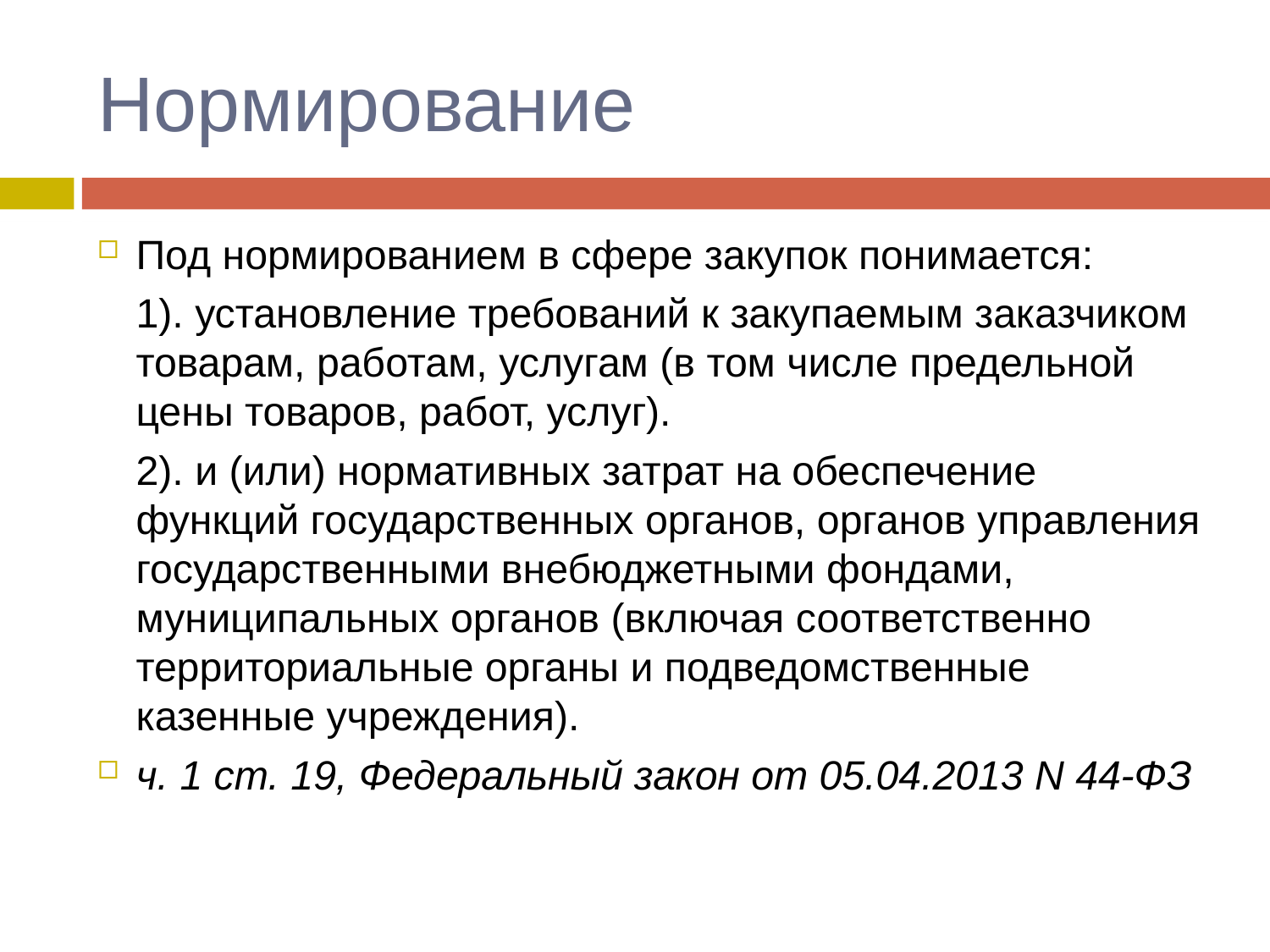

# Нормирование
Под нормированием в сфере закупок понимается:
	1). установление требований к закупаемым заказчиком товарам, работам, услугам (в том числе предельной цены товаров, работ, услуг).
	2). и (или) нормативных затрат на обеспечение функций государственных органов, органов управления государственными внебюджетными фондами, муниципальных органов (включая соответственно территориальные органы и подведомственные казенные учреждения).
ч. 1 ст. 19, Федеральный закон от 05.04.2013 N 44-ФЗ